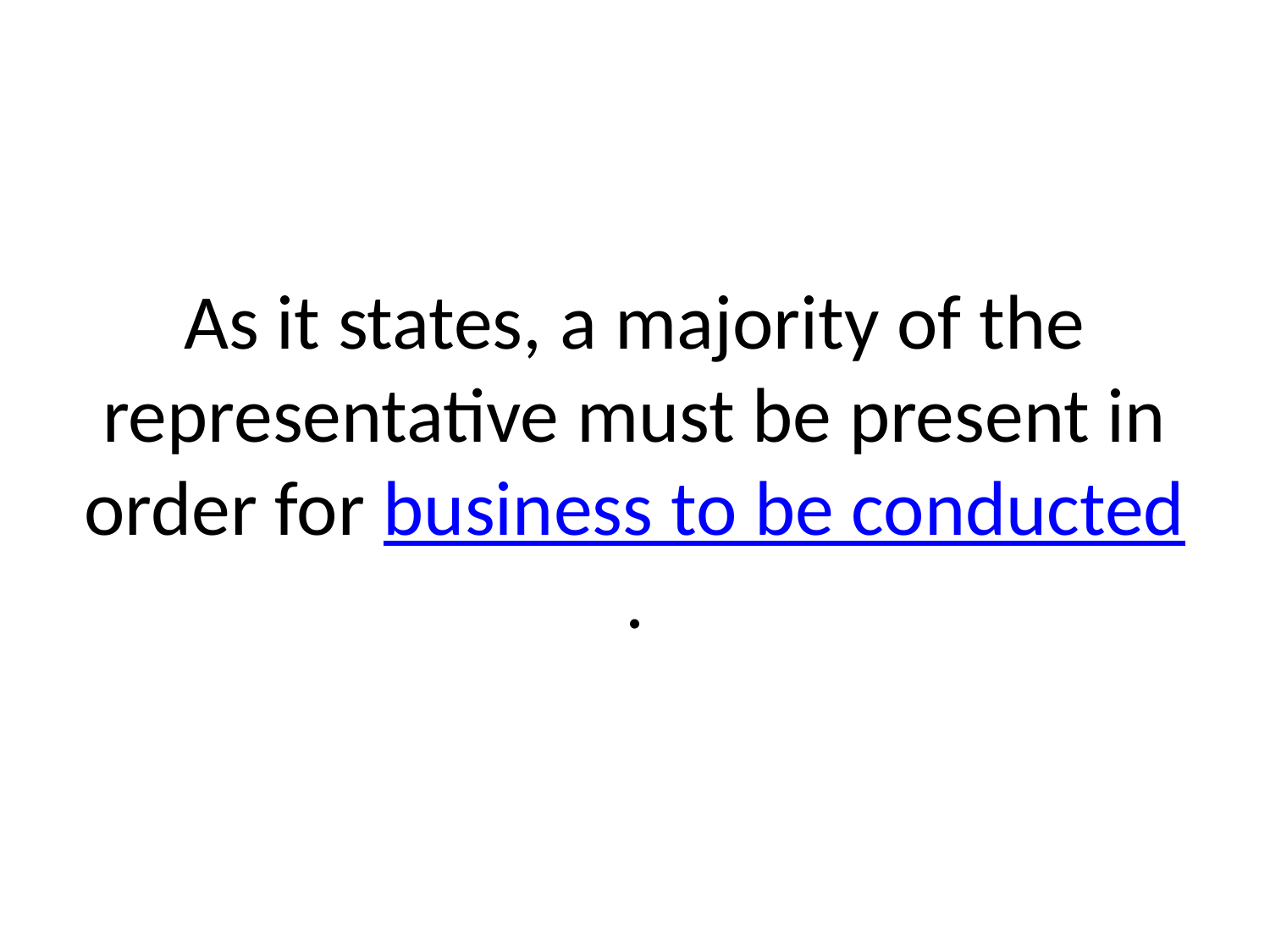

# As it states, a majority of the representative must be present in order for business to be conducted.